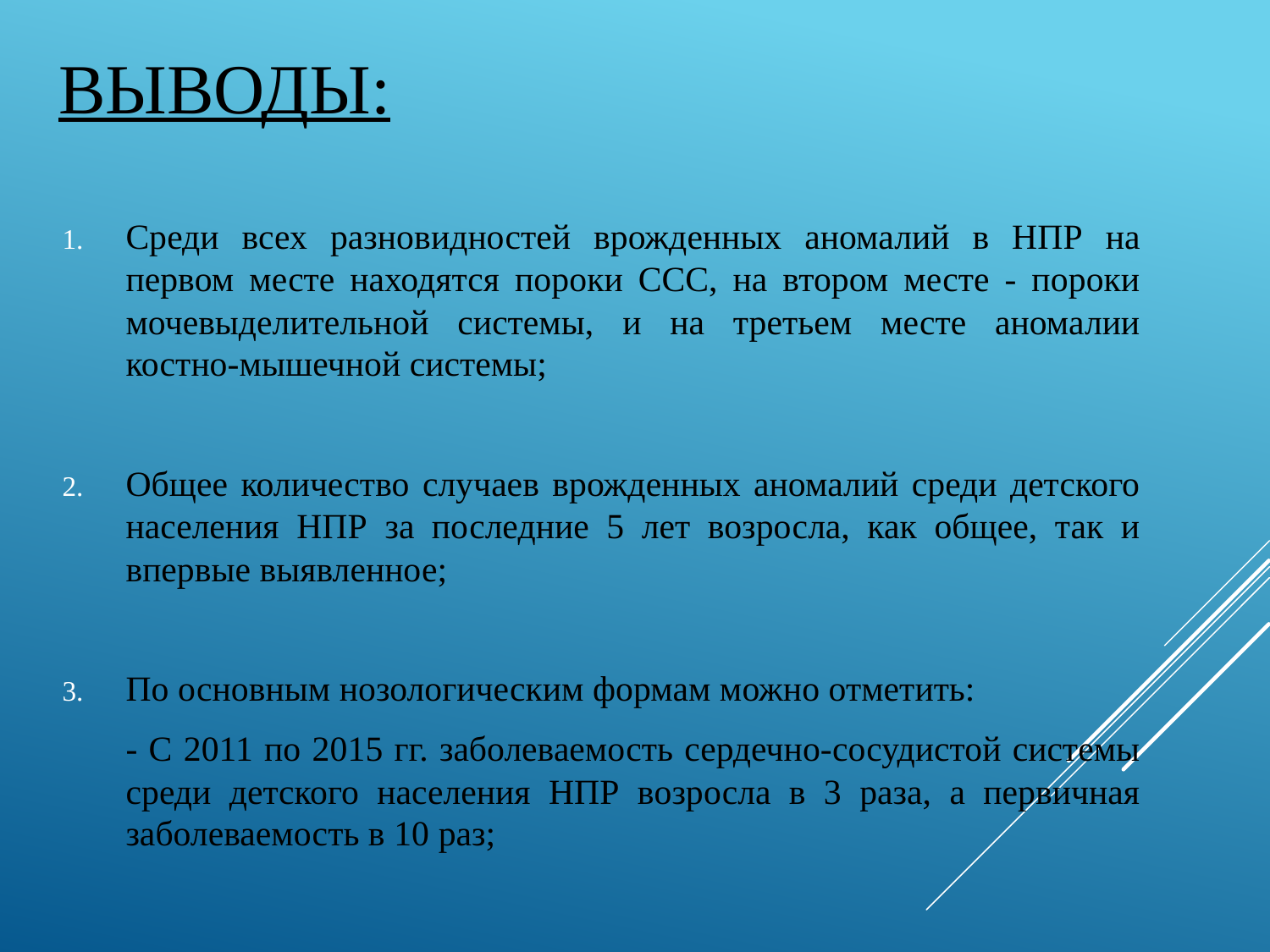

# Выводы:

Среди всех разновидностей врожденных аномалий в НПР на первом месте находятся пороки ССС, на втором месте - пороки мочевыделительной системы, и на третьем месте аномалии костно-мышечной системы;

Общее количество случаев врожденных аномалий среди детского населения НПР за последние 5 лет возросла, как общее, так и впервые выявленное;

По основным нозологическим формам можно отметить:
	- С 2011 по 2015 гг. заболеваемость сердечно-сосудистой системы среди детского населения НПР возросла в 3 раза, а первичная заболеваемость в 10 раз;